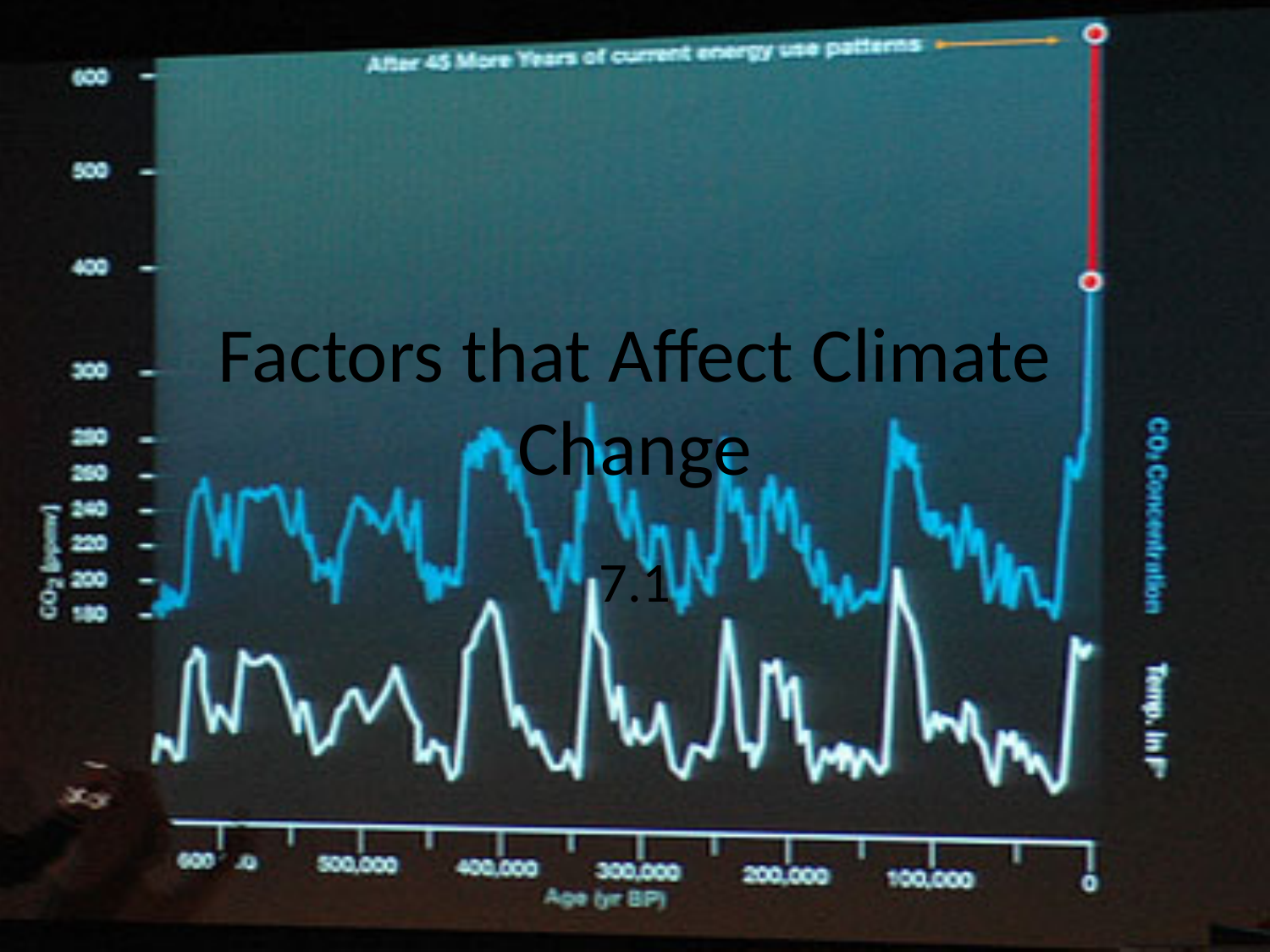

# Factors that Affect Climate Change
7.1